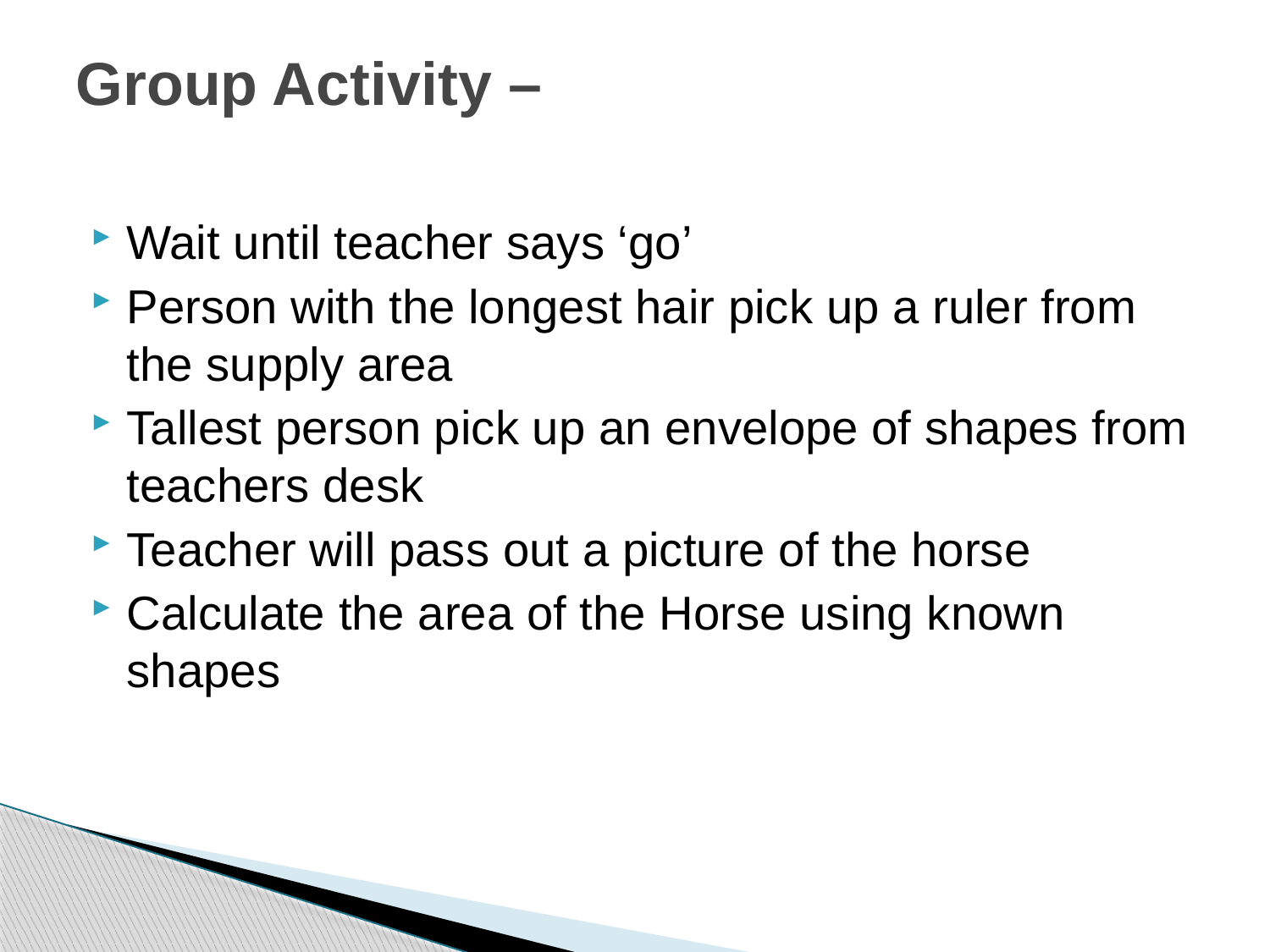

# Group Activity –
Wait until teacher says ‘go’
Person with the longest hair pick up a ruler from the supply area
Tallest person pick up an envelope of shapes from teachers desk
Teacher will pass out a picture of the horse
Calculate the area of the Horse using known shapes